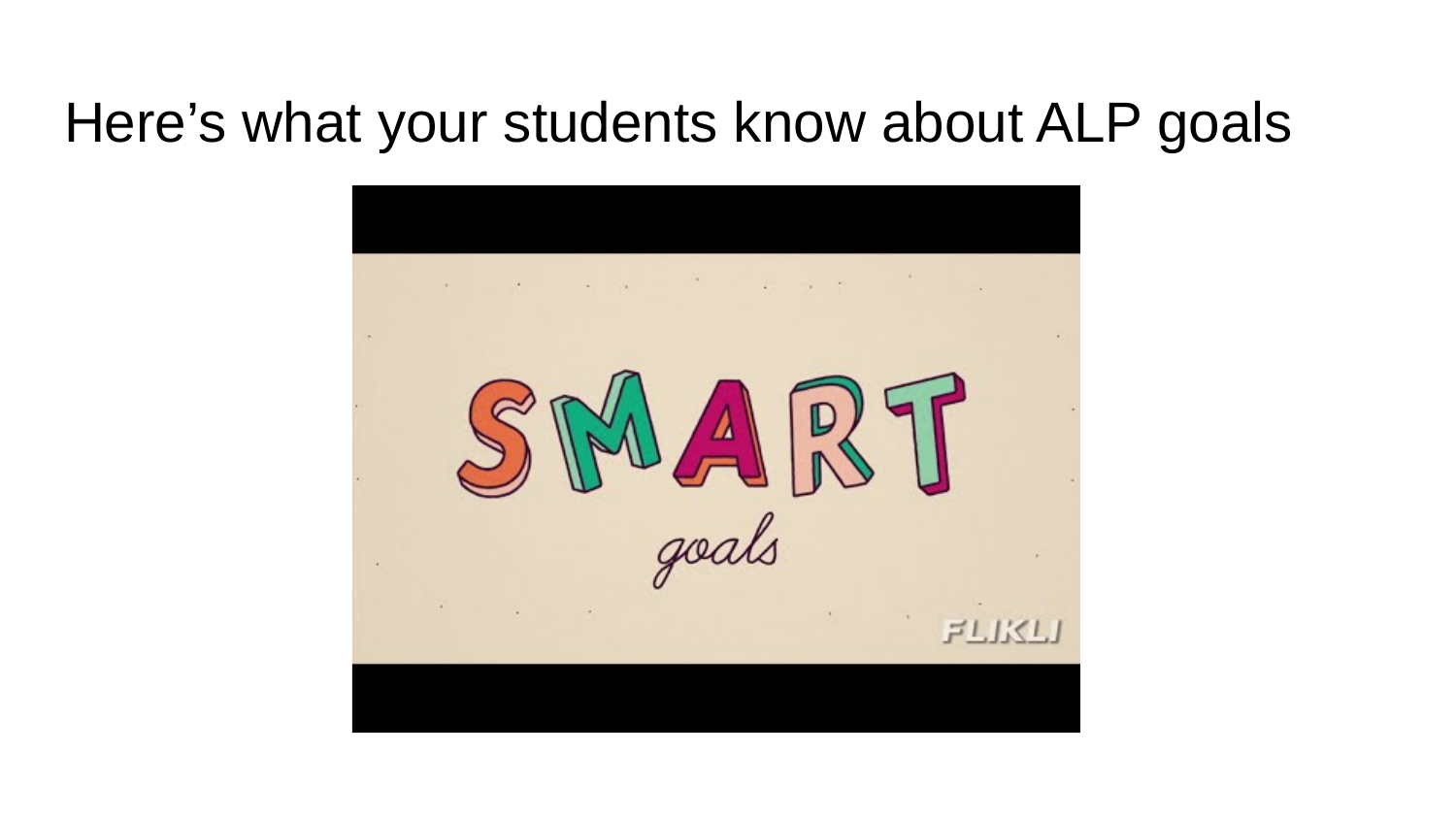

# Here’s what your students know about ALP goals